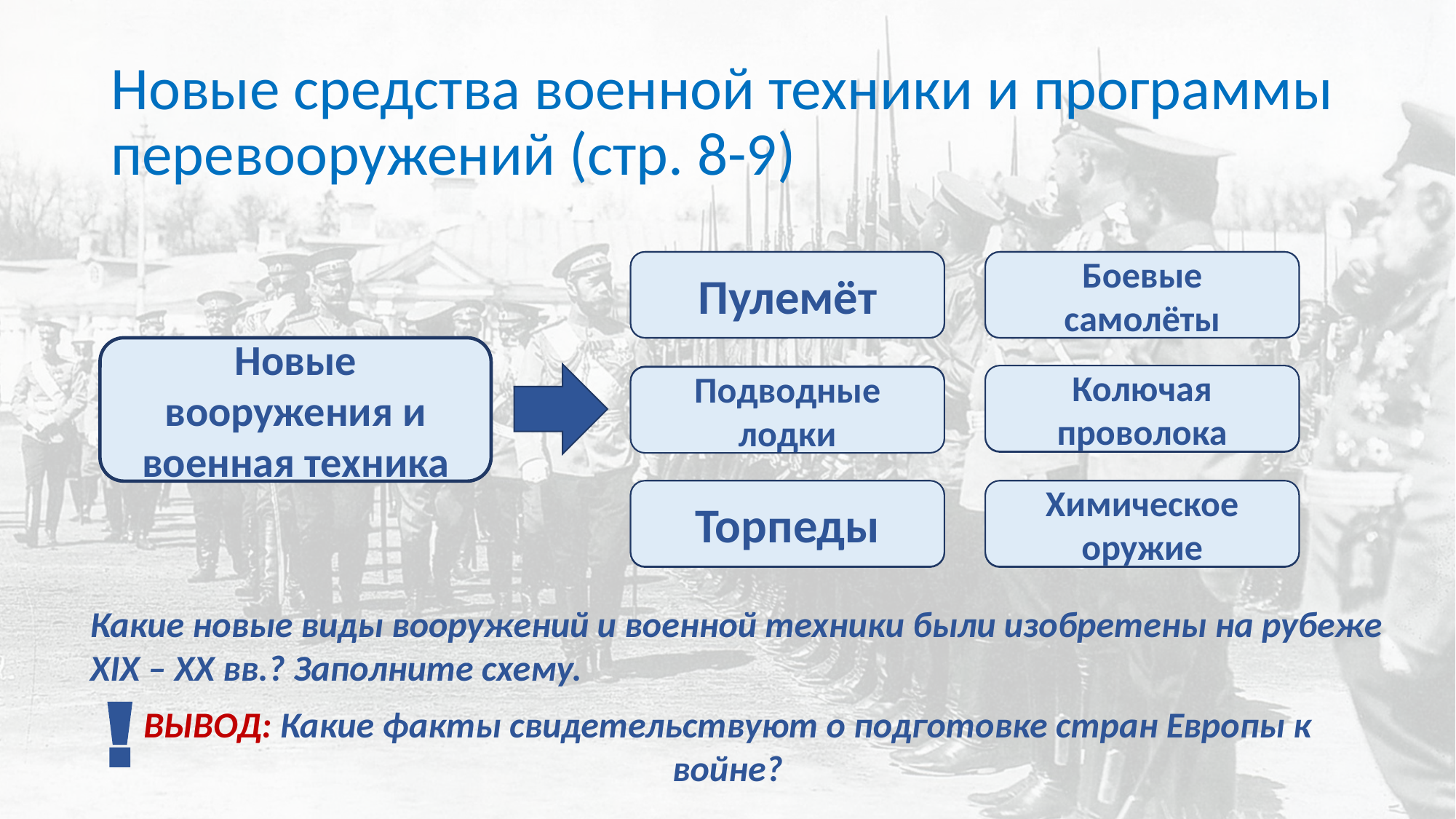

# Новые средства военной техники и программы перевооружений (стр. 8-9)
?
Пулемёт
?
Боевые самолёты
Новые вооружения и военная техника

Колючая проволока
?
?
Подводные лодки
Торпеды
Химическое оружие
?
?
Какие новые виды вооружений и военной техники были изобретены на рубеже XIX – XX вв.? Заполните схему.

!
ВЫВОД: Какие факты свидетельствуют о подготовке стран Европы к войне?